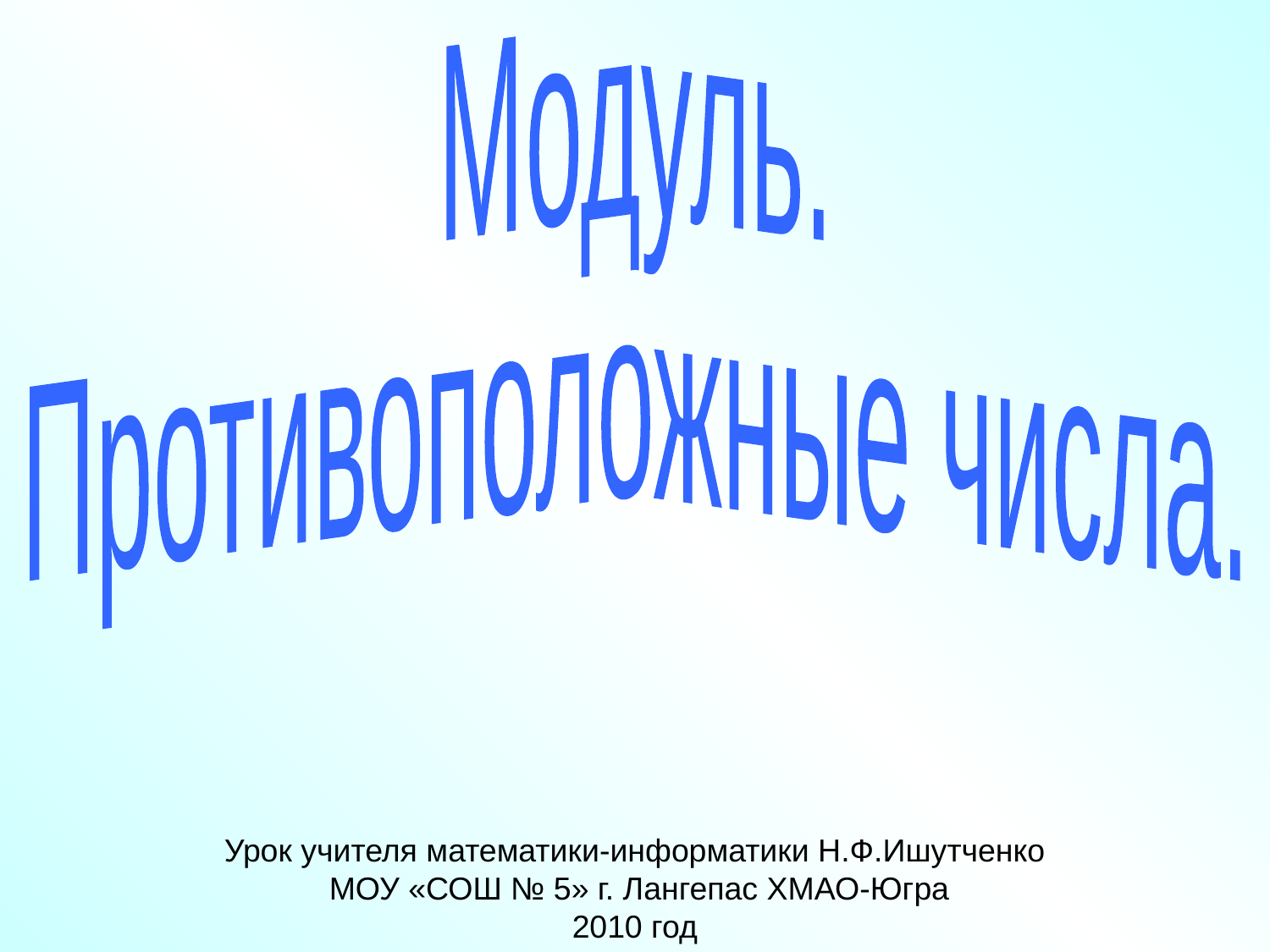

Модуль.
Противоположные числа.
Урок учителя математики-информатики Н.Ф.Ишутченко
 МОУ «СОШ № 5» г. Лангепас ХМАО-Югра
2010 год